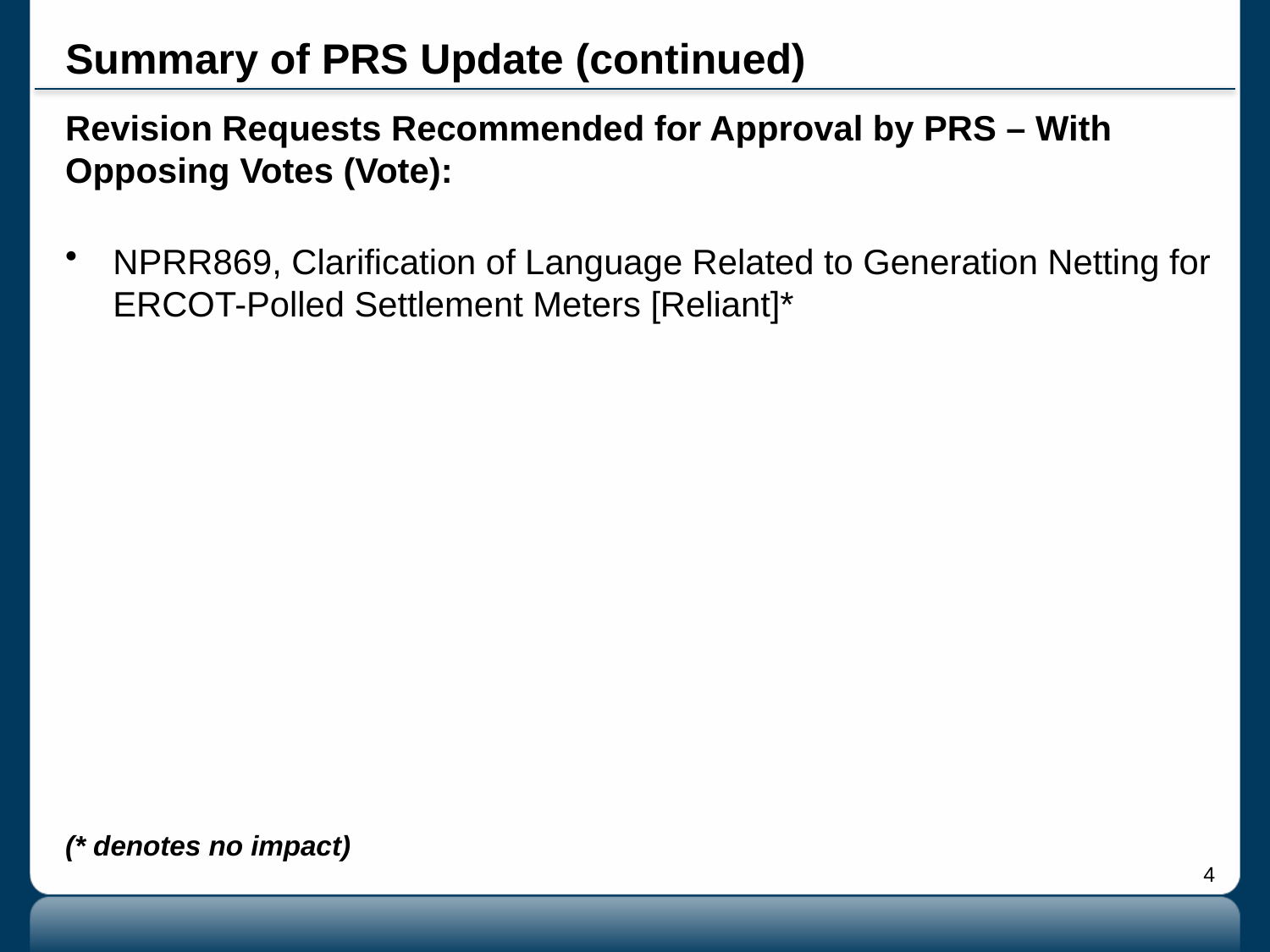

# Summary of PRS Update (continued)
Revision Requests Recommended for Approval by PRS – With Opposing Votes (Vote):

NPRR869, Clarification of Language Related to Generation Netting for ERCOT-Polled Settlement Meters [Reliant]*

(* denotes no impact)